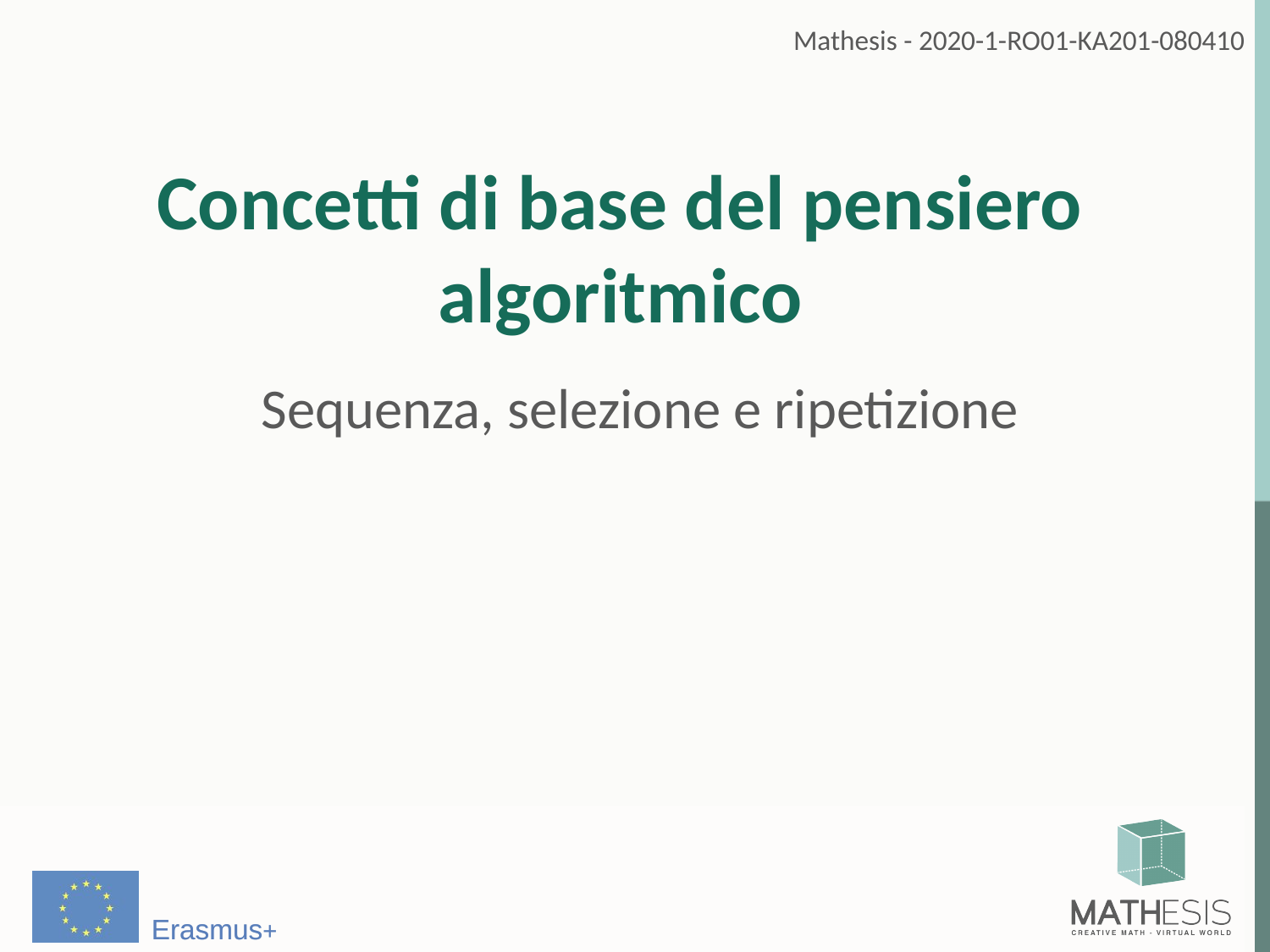

# Concetti di base del pensiero algoritmico
Sequenza, selezione e ripetizione